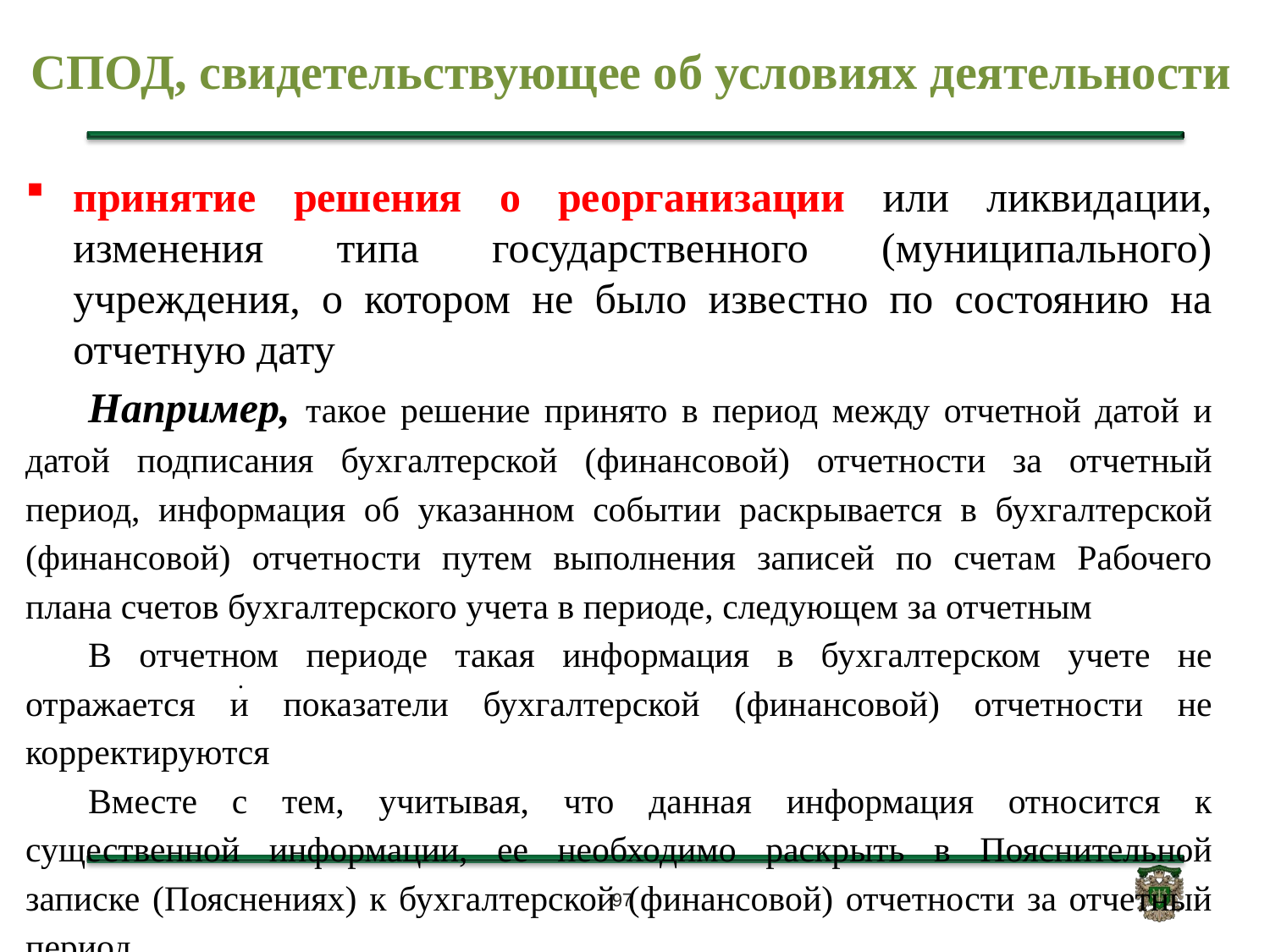

# СПОД, свидетельствующее об условиях деятельности
принятие решения о реорганизации или ликвидации, изменения типа государственного (муниципального) учреждения, о котором не было известно по состоянию на отчетную дату
Например, такое решение принято в период между отчетной датой и датой подписания бухгалтерской (финансовой) отчетности за отчетный период, информация об указанном событии раскрывается в бухгалтерской (финансовой) отчетности путем выполнения записей по счетам Рабочего плана счетов бухгалтерского учета в периоде, следующем за отчетным
В отчетном периоде такая информация в бухгалтерском учете не отражается и показатели бухгалтерской (финансовой) отчетности не корректируются
Вместе с тем, учитывая, что данная информация относится к существенной информации, ее необходимо раскрыть в Пояснительной записке (Пояснениях) к бухгалтерской (финансовой) отчетности за отчетный период

.
97